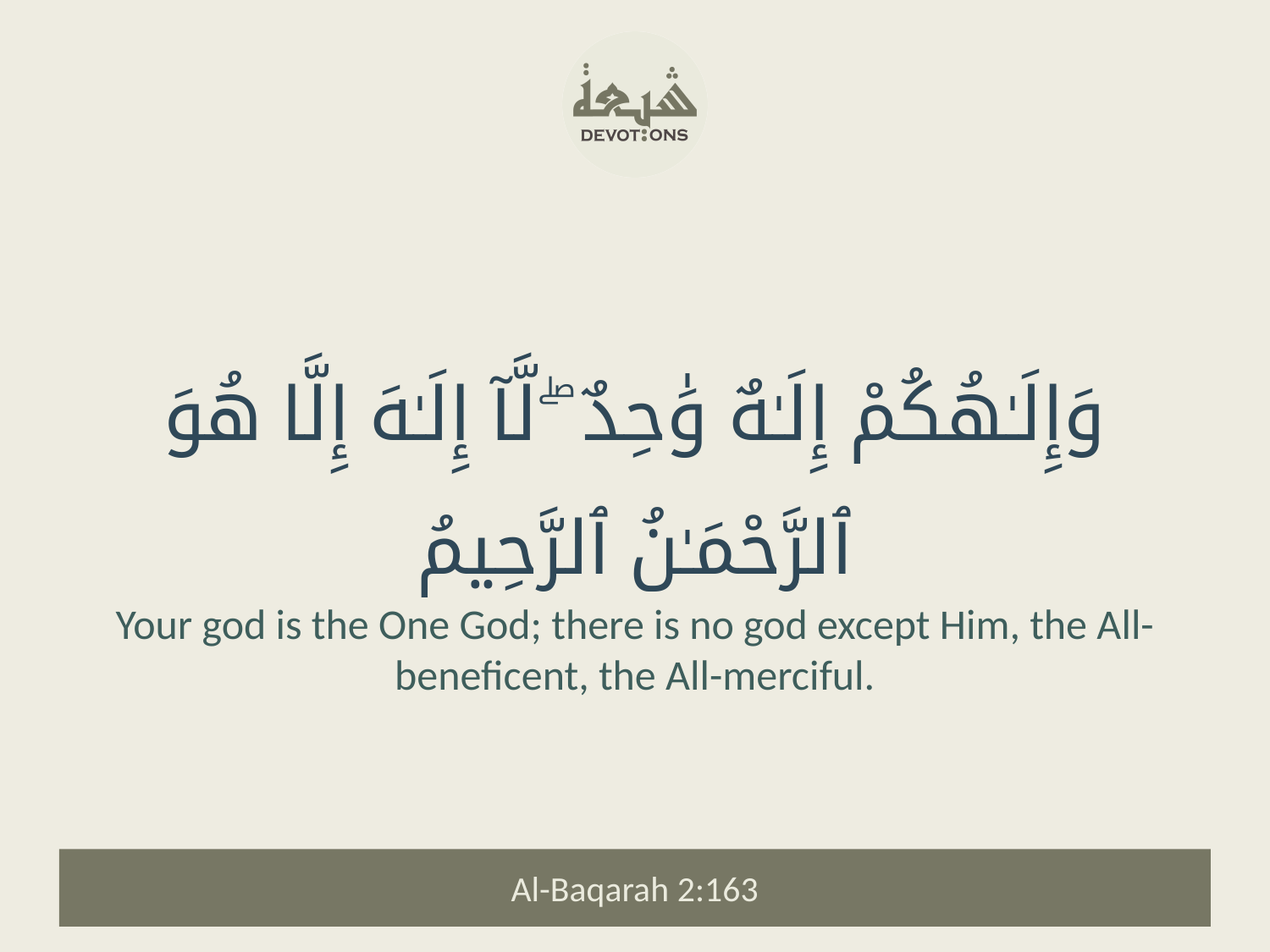

وَإِلَـٰهُكُمْ إِلَـٰهٌ وَٰحِدٌ ۖ لَّآ إِلَـٰهَ إِلَّا هُوَ ٱلرَّحْمَـٰنُ ٱلرَّحِيمُ
Your god is the One God; there is no god except Him, the All-beneficent, the All-merciful.
Al-Baqarah 2:163